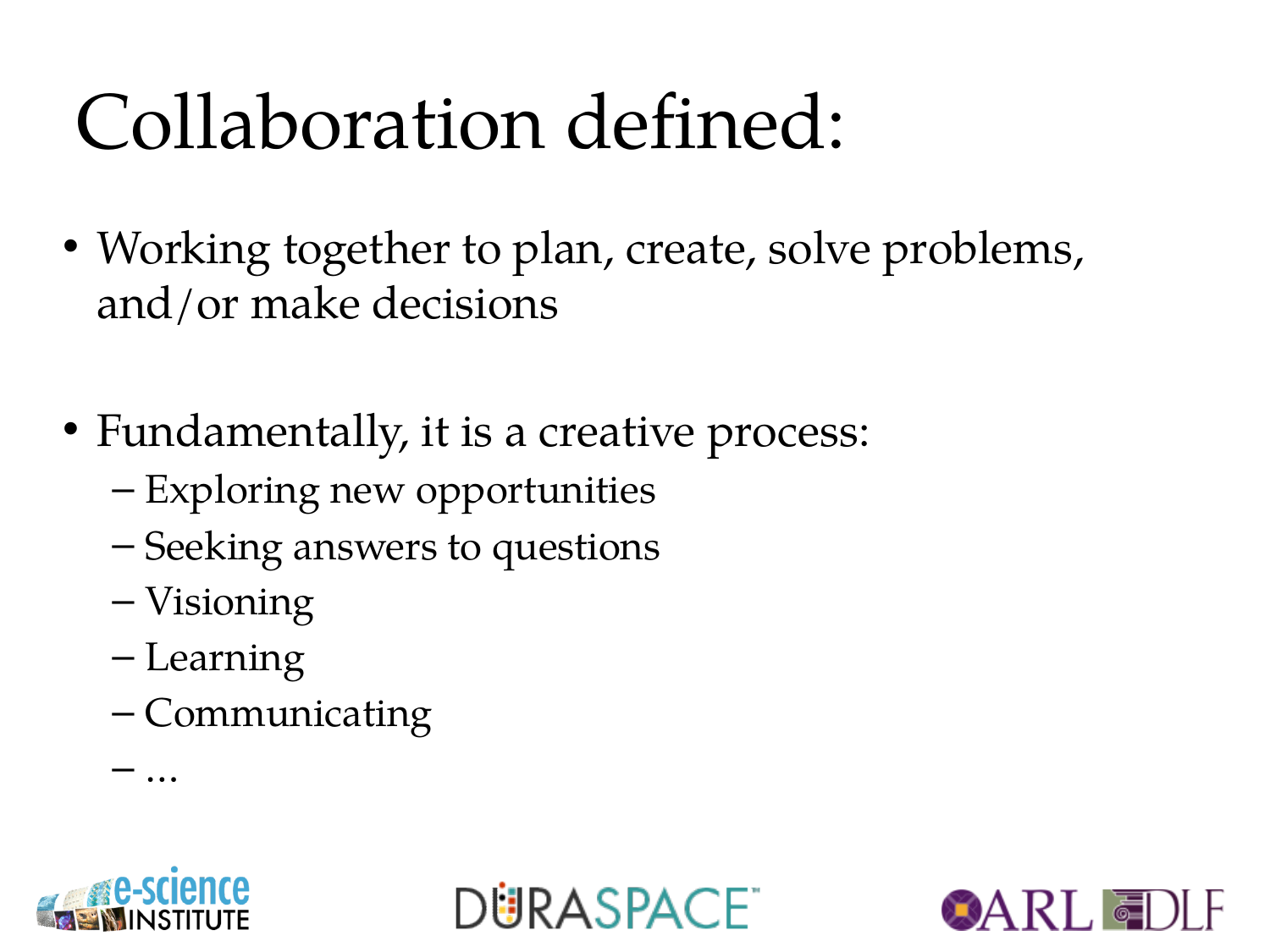

# Collaboration defined:
Working together to plan, create, solve problems, and/or make decisions

Fundamentally, it is a creative process:
Exploring new opportunities
Seeking answers to questions
Visioning
Learning
Communicating
…